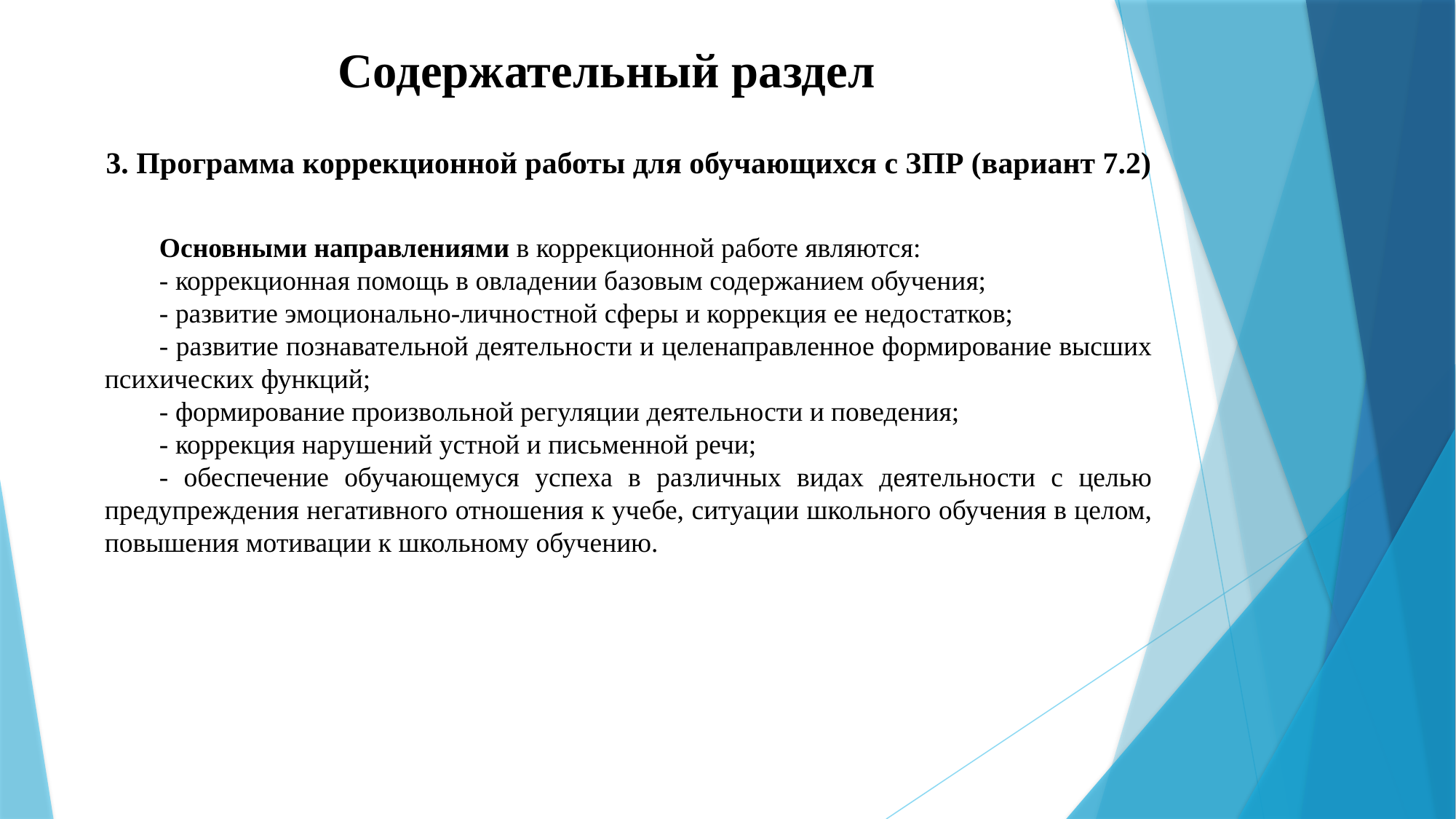

# Содержательный раздел
3. Программа коррекционной работы для обучающихся с ЗПР (вариант 7.2)

Основными направлениями в коррекционной работе являются:
- коррекционная помощь в овладении базовым содержанием обучения;
- развитие эмоционально-личностной сферы и коррекция ее недостатков;
- развитие познавательной деятельности и целенаправленное формирование высших психических функций;
- формирование произвольной регуляции деятельности и поведения;
- коррекция нарушений устной и письменной речи;
- обеспечение обучающемуся успеха в различных видах деятельности с целью предупреждения негативного отношения к учебе, ситуации школьного обучения в целом, повышения мотивации к школьному обучению.